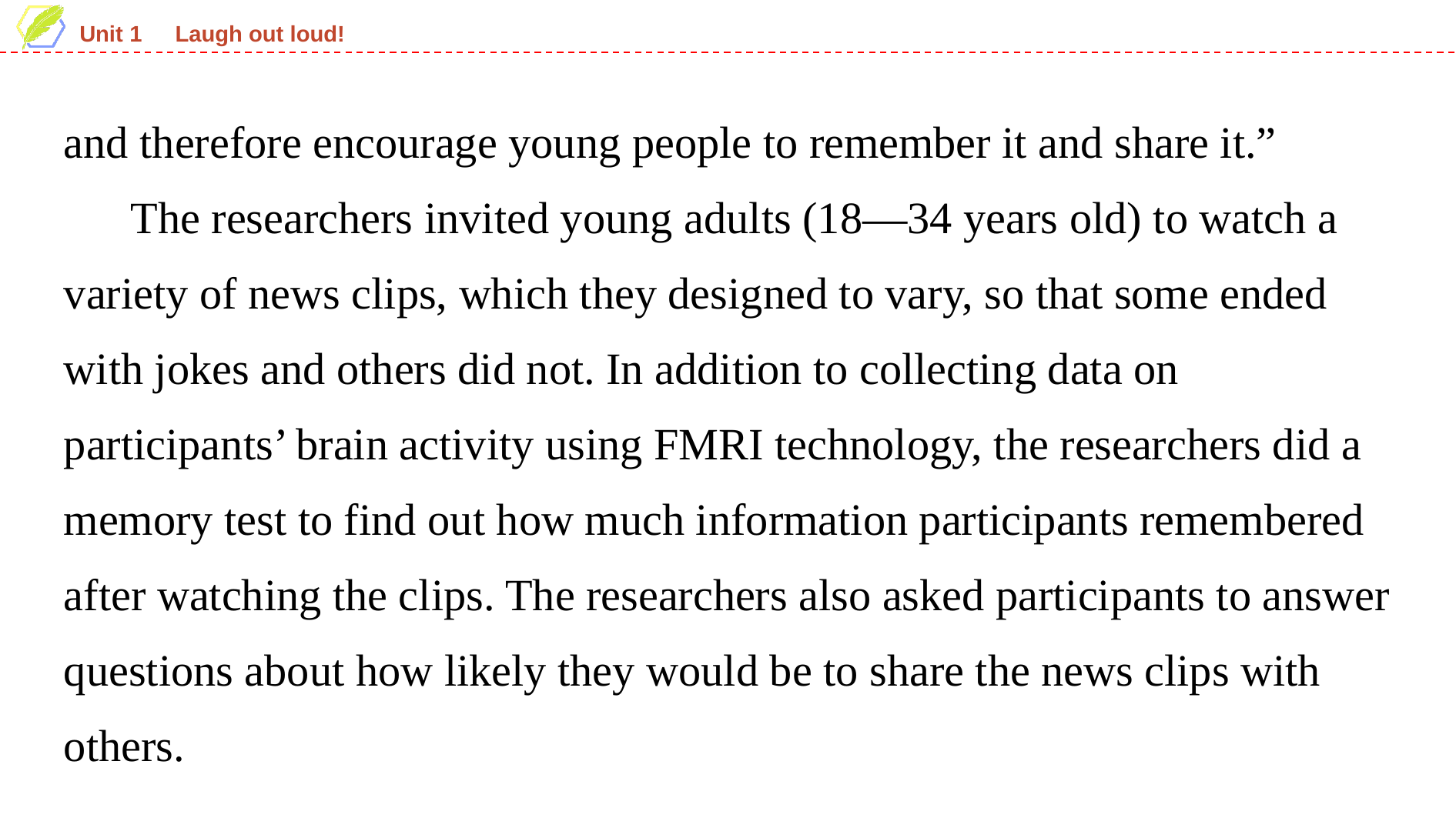

and therefore encourage young people to remember it and share it.”
      The researchers invited young adults (18—34 years old) to watch a variety of news clips, which they designed to vary, so that some ended with jokes and others did not. In addition to collecting data on participants’ brain activity using FMRI technology, the researchers did a memory test to find out how much information participants remembered after watching the clips. The researchers also asked participants to answer questions about how likely they would be to share the news clips with others.